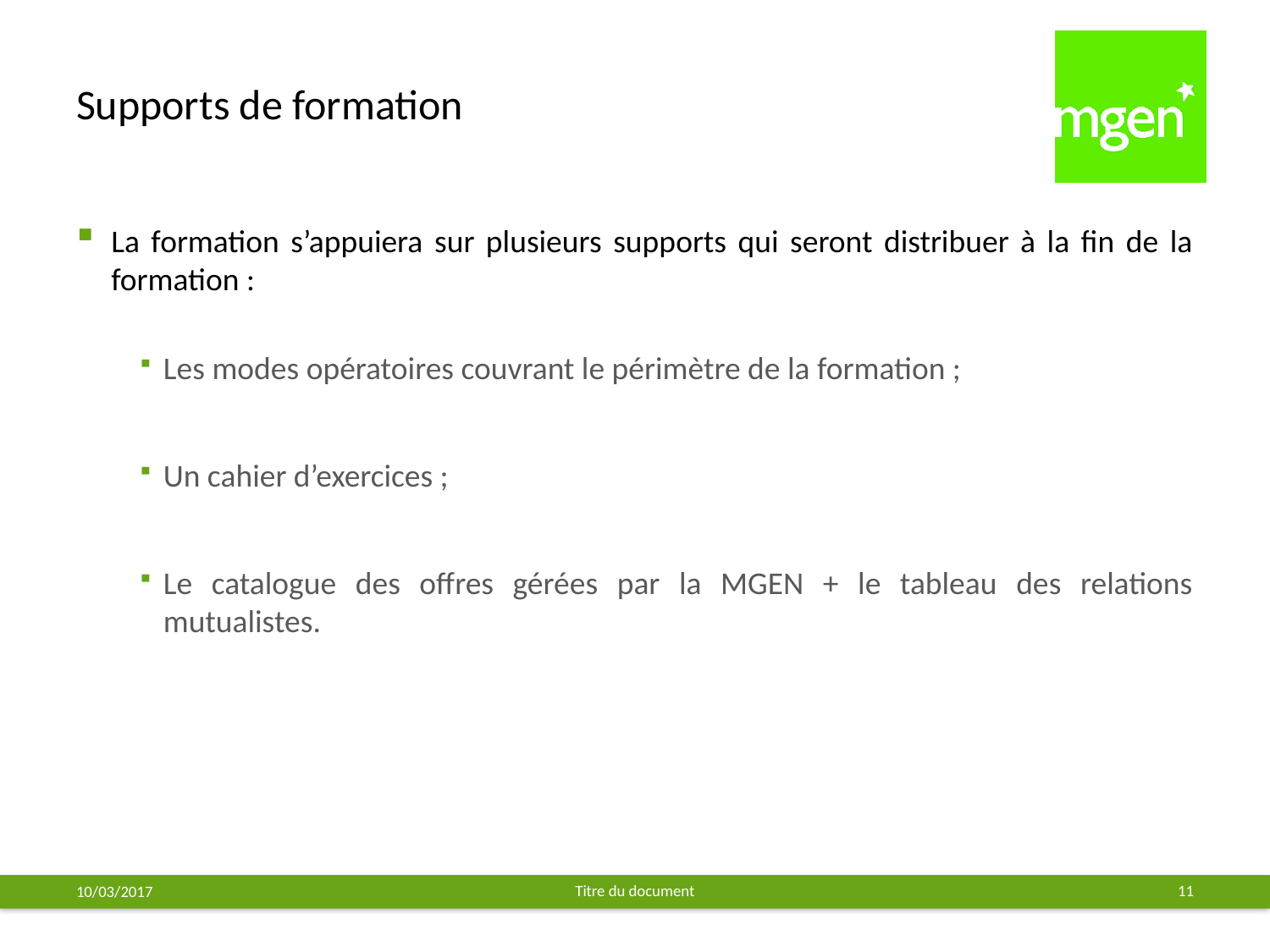

# Supports de formation
La formation s’appuiera sur plusieurs supports qui seront distribuer à la fin de la formation :

Les modes opératoires couvrant le périmètre de la formation ;

Un cahier d’exercices ;

Le catalogue des offres gérées par la MGEN + le tableau des relations mutualistes.

Titre du document
11
10/03/2017